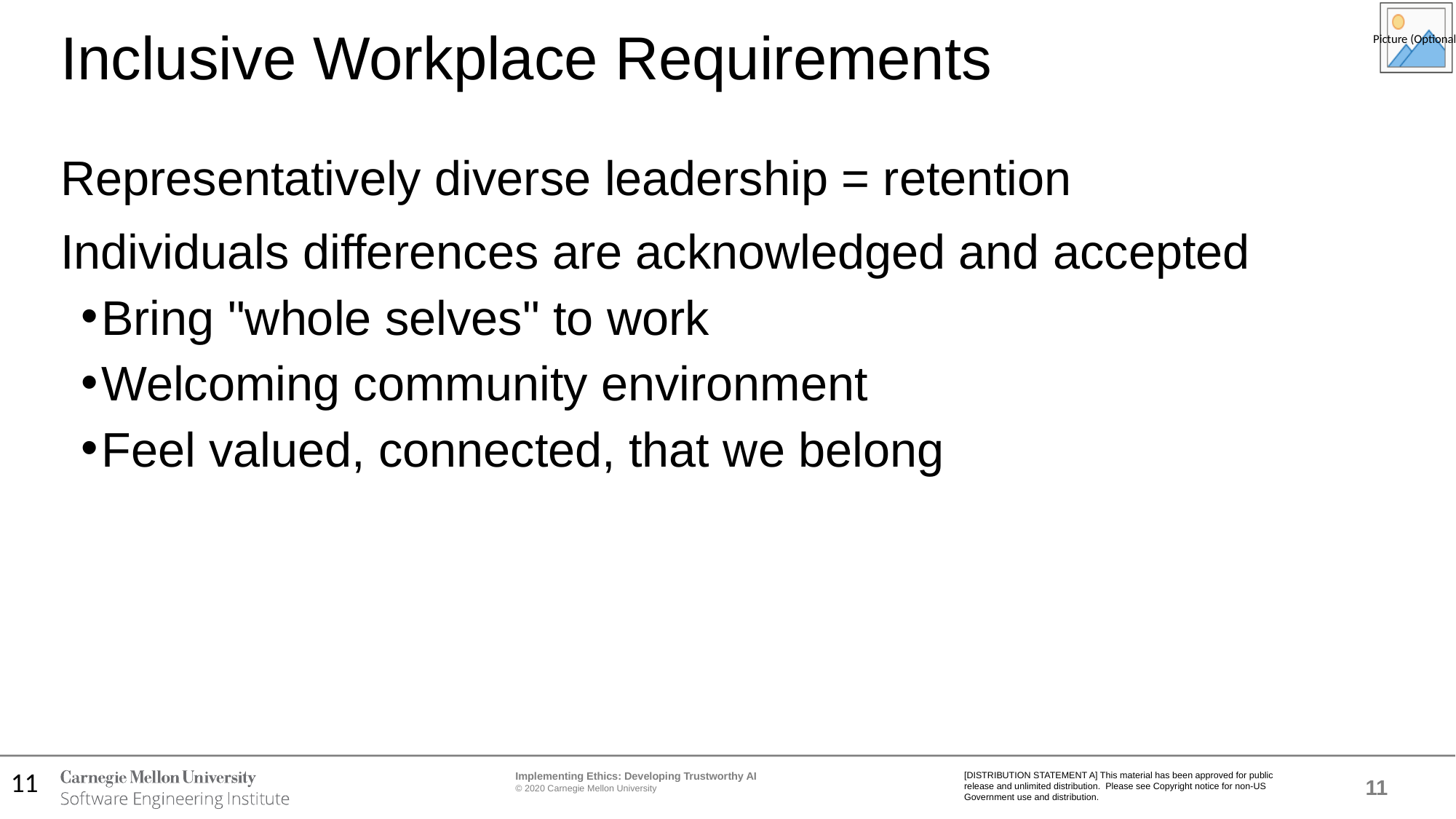

# Inclusive Workplace Requirements
Representatively diverse leadership = retention
Individuals differences are acknowledged and accepted
Bring "whole selves" to work
Welcoming community environment
Feel valued, connected, that we belong

11